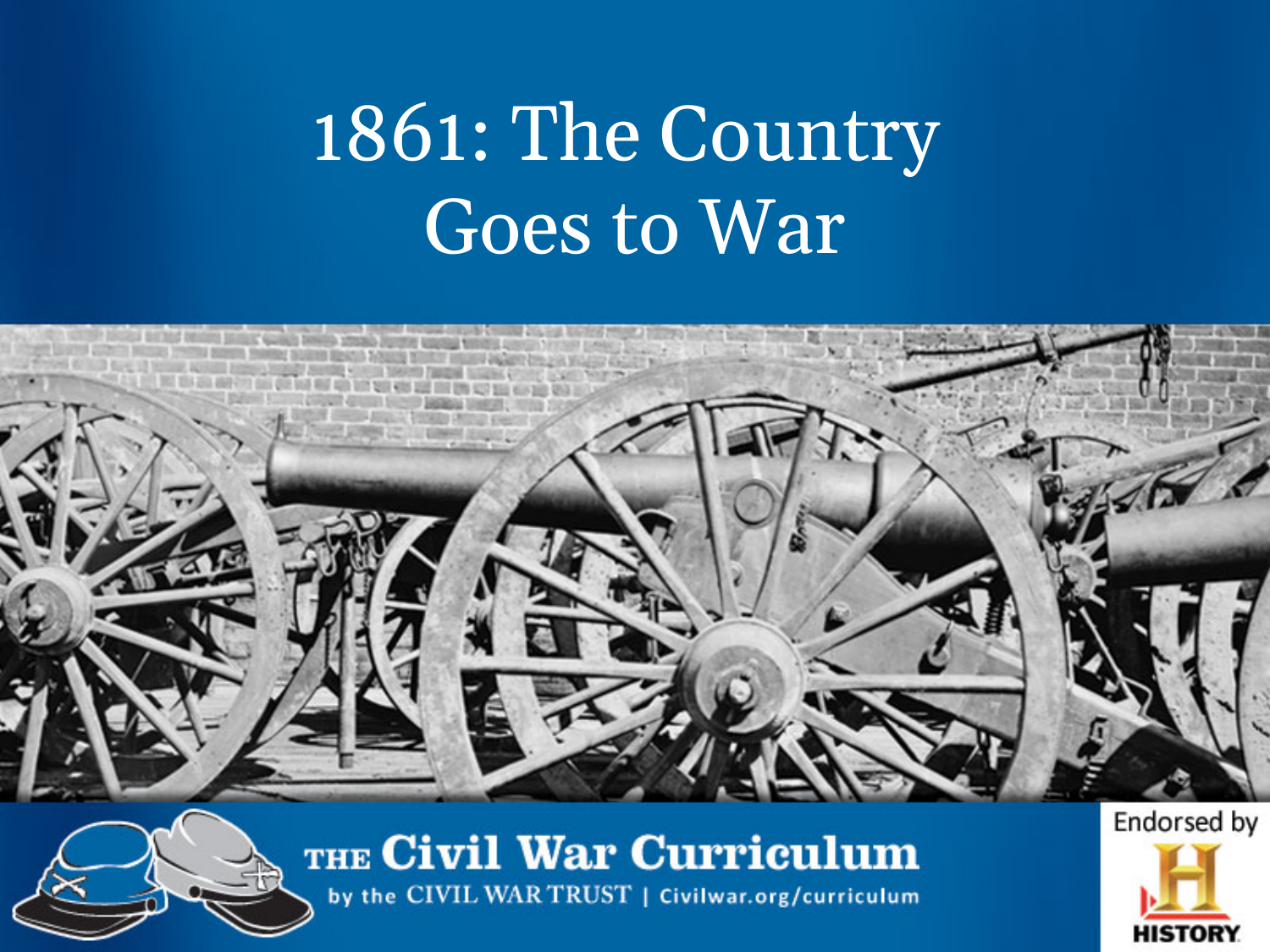

# 1861: The Country Goes to War